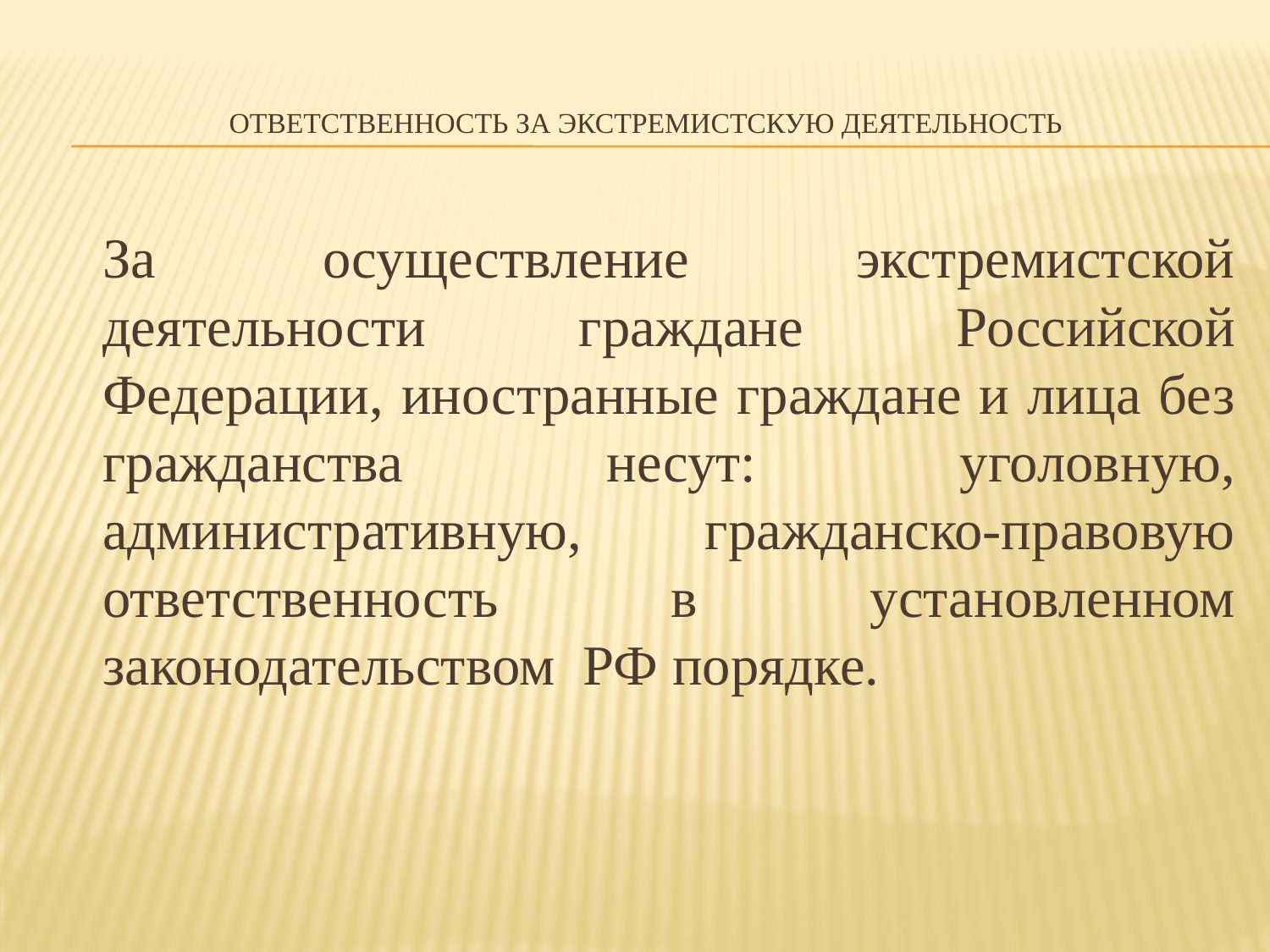

# Ответственность за экстремистскую деятельность
За осуществление экстремистской деятельности граждане Российской Федерации, иностранные граждане и лица без гражданства несут: уголовную, административную, гражданско-правовую ответственность в установленном законодательством  РФ порядке.